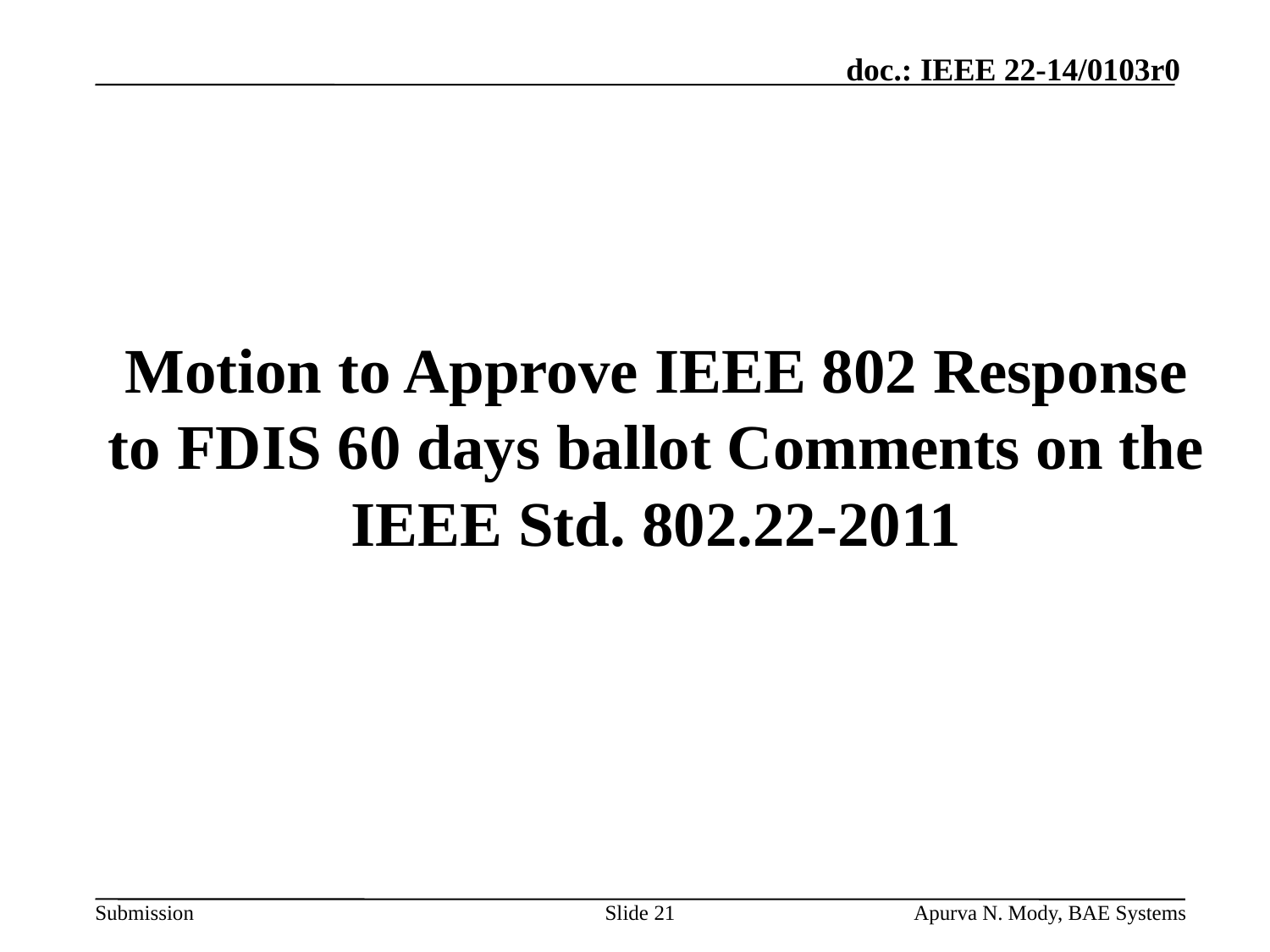

# Motion to Approve IEEE 802 Response to FDIS 60 days ballot Comments on the IEEE Std. 802.22-2011
Slide 21
Apurva N. Mody, BAE Systems